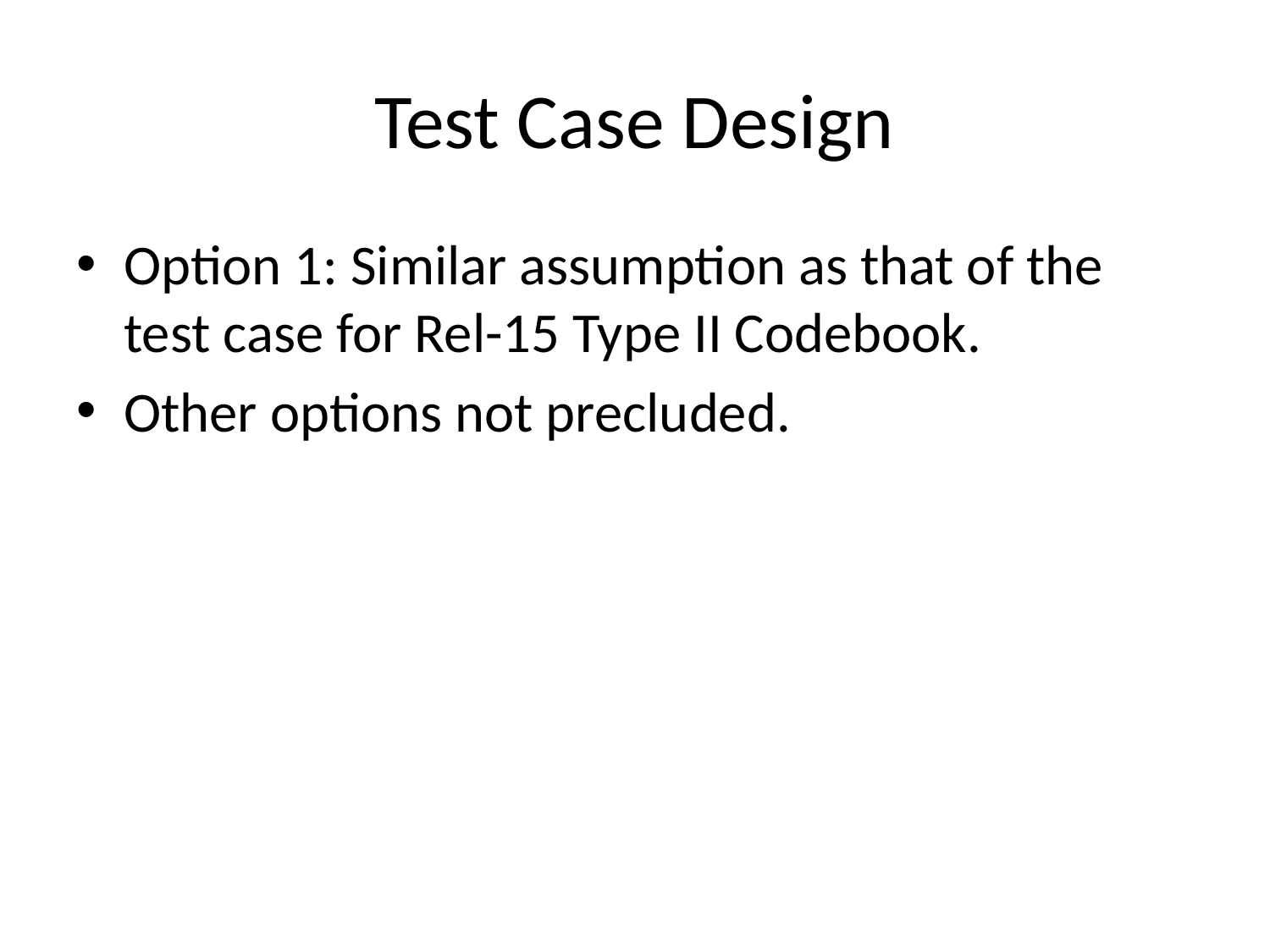

# Test Case Design
Option 1: Similar assumption as that of the test case for Rel-15 Type II Codebook.
Other options not precluded.